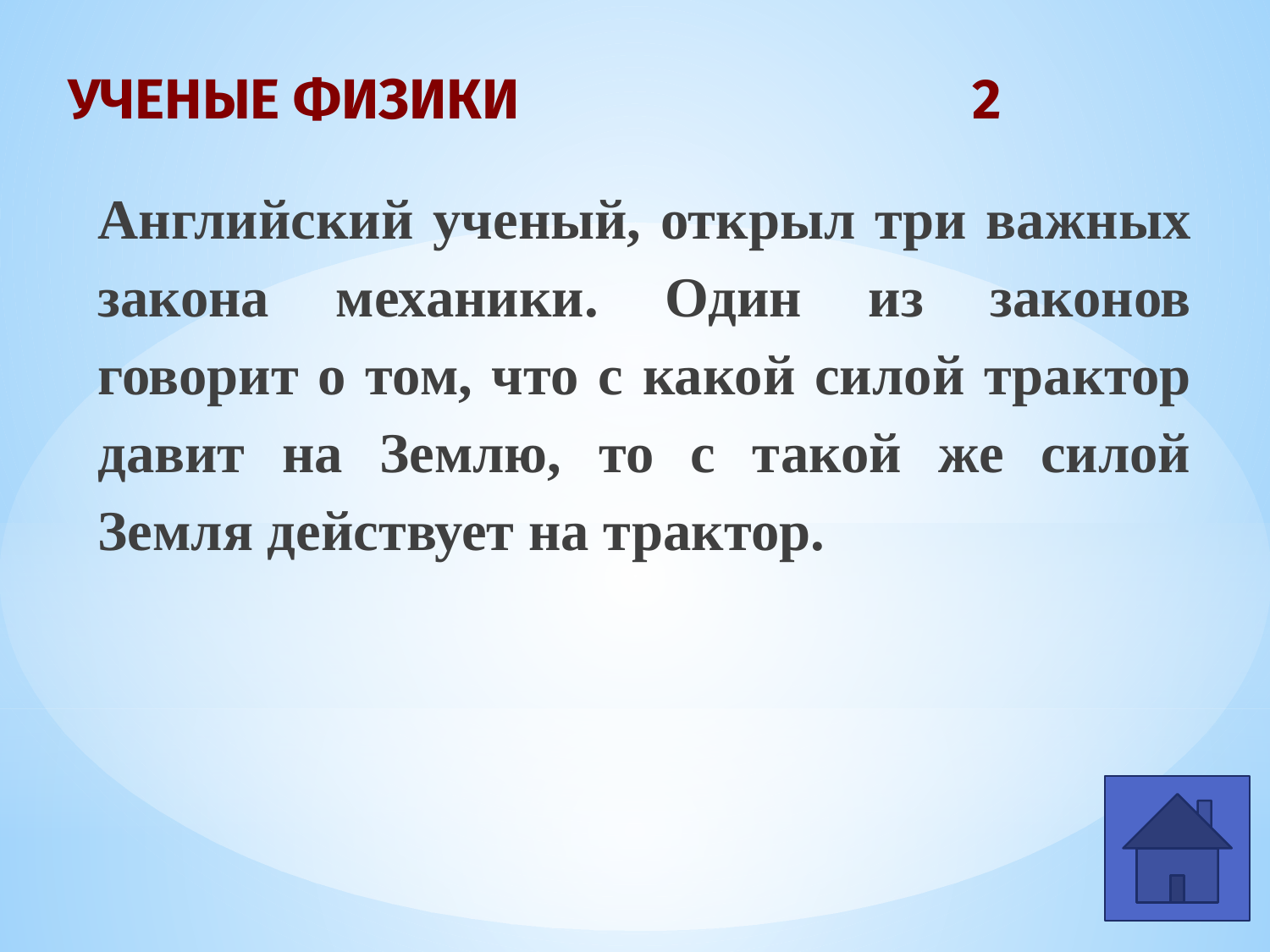

# УЧЕНЫЕ ФИЗИКИ                                  2
Английский ученый, открыл три важных закона механики. Один из законов говорит о том, что с какой силой трактор давит на Землю, то с такой же силой Земля действует на трактор.